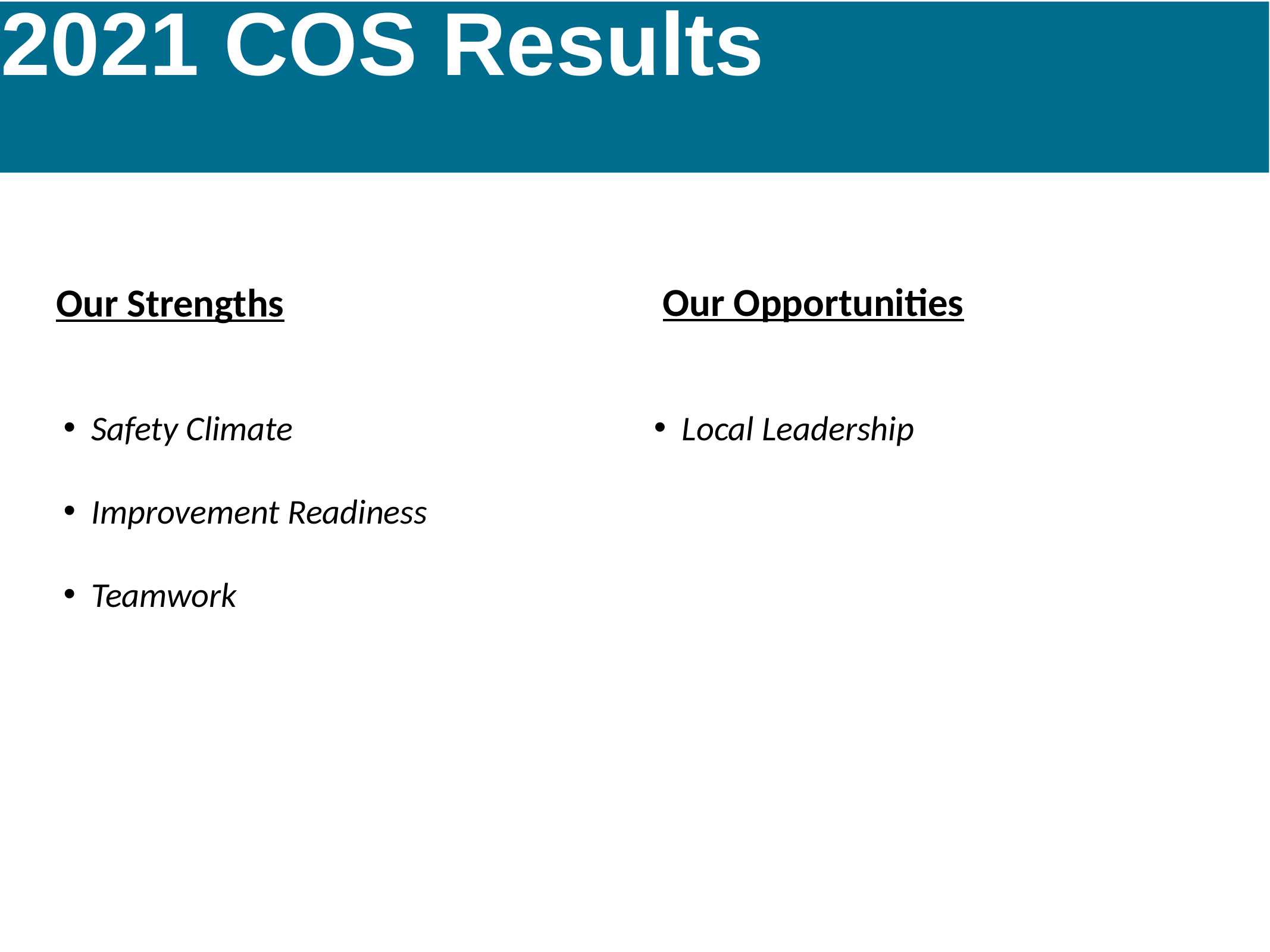

# 2021 COS Results
Our Opportunities
Our Strengths
Safety Climate
Improvement Readiness
Teamwork

Local Leadership